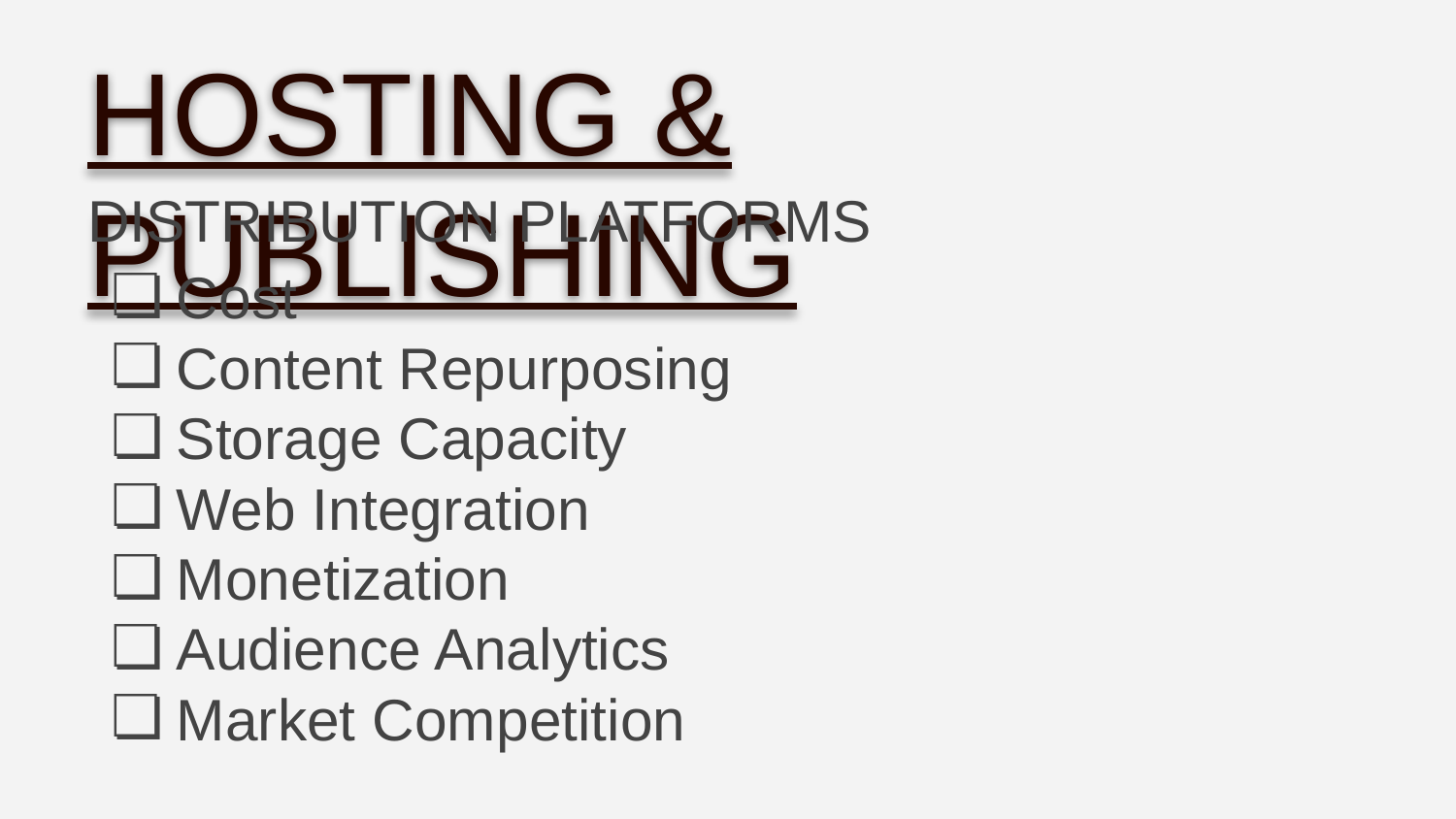

HOSTING & PUBLISHING
DISTRIBUTION PLATFORMS
Cost
Content Repurposing
Storage Capacity
Web Integration
Monetization
Audience Analytics
Market Competition